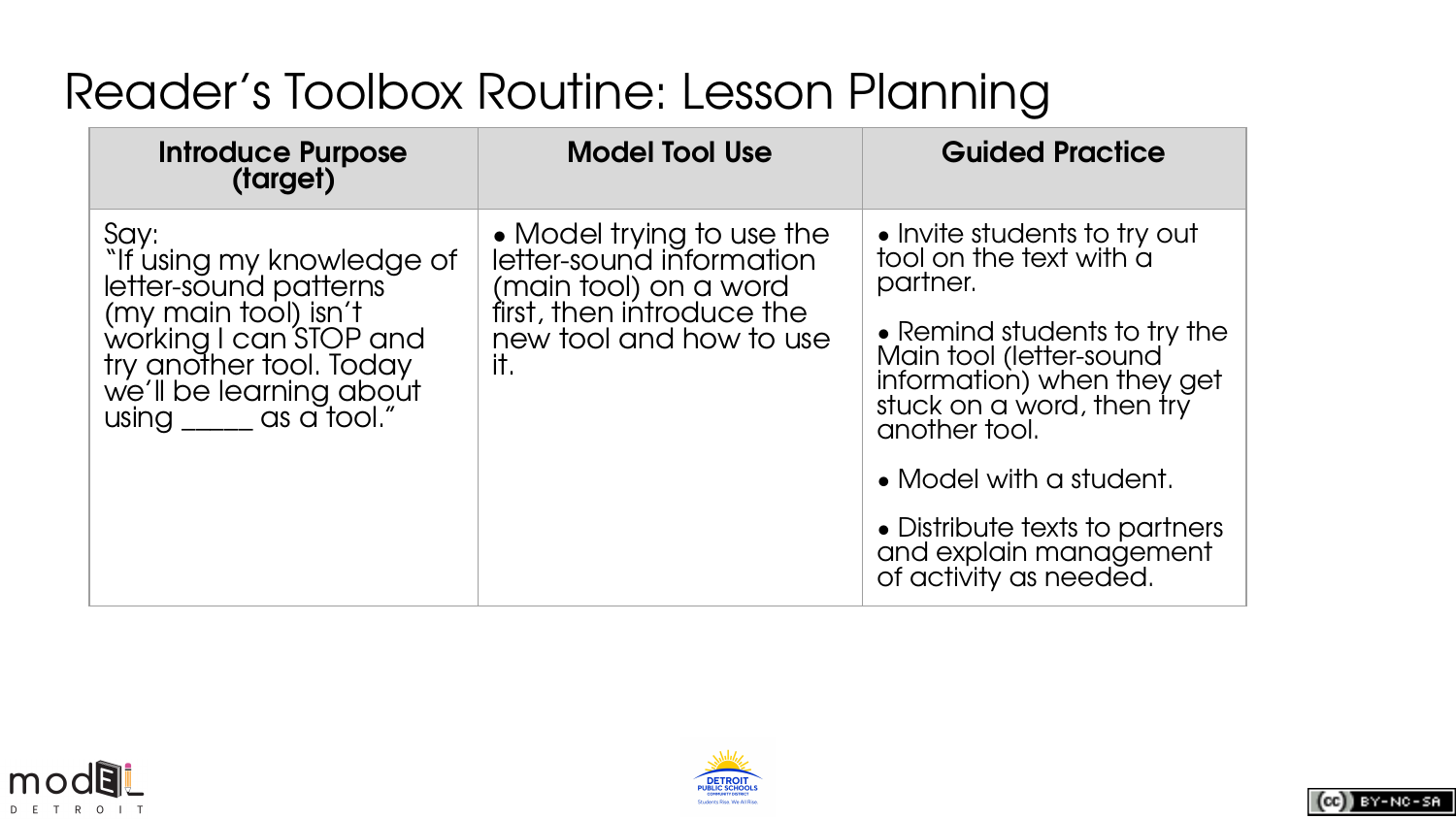

Reader’s Toolbox Routine: Lesson Planning
#
| Introduce Purpose (target) | Model Tool Use | Guided Practice |
| --- | --- | --- |
| Say: “If using my knowledge of letter-sound patterns (my main tool) isn’t working I can STOP and try another tool. Today we’ll be learning about using \_\_\_\_\_ as a tool.” | • Model trying to use the letter-sound information (main tool) on a word first, then introduce the new tool and how to use it. | • Invite students to try out tool on the text with a partner. • Remind students to try the Main tool (letter-sound information) when they get stuck on a word, then try another tool. • Model with a student. • Distribute texts to partners and explain management of activity as needed. |